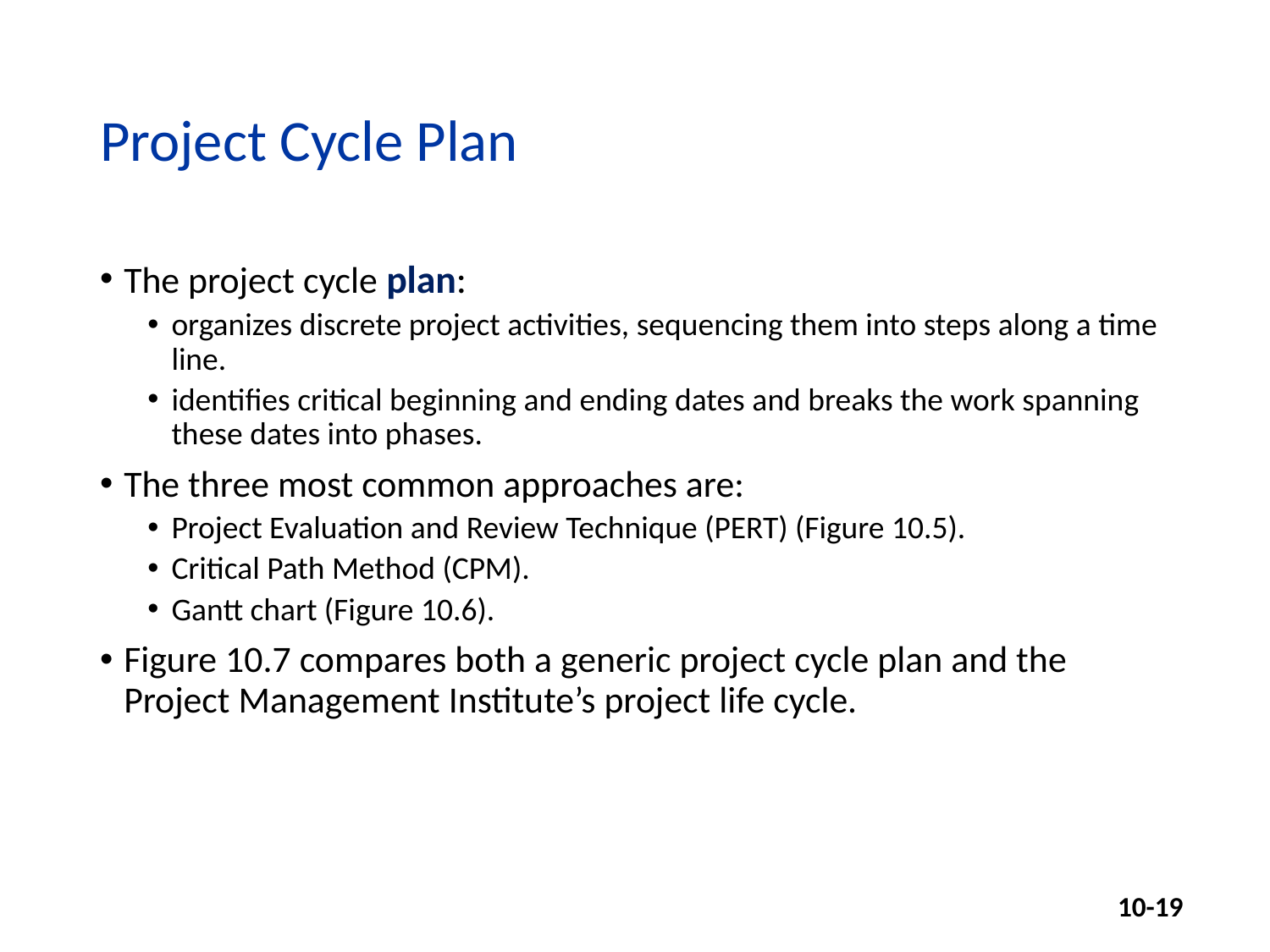

# Project Cycle Plan
The project cycle plan:
organizes discrete project activities, sequencing them into steps along a time line.
identifies critical beginning and ending dates and breaks the work spanning these dates into phases.
The three most common approaches are:
Project Evaluation and Review Technique (PERT) (Figure 10.5).
Critical Path Method (CPM).
Gantt chart (Figure 10.6).
Figure 10.7 compares both a generic project cycle plan and the Project Management Institute’s project life cycle.